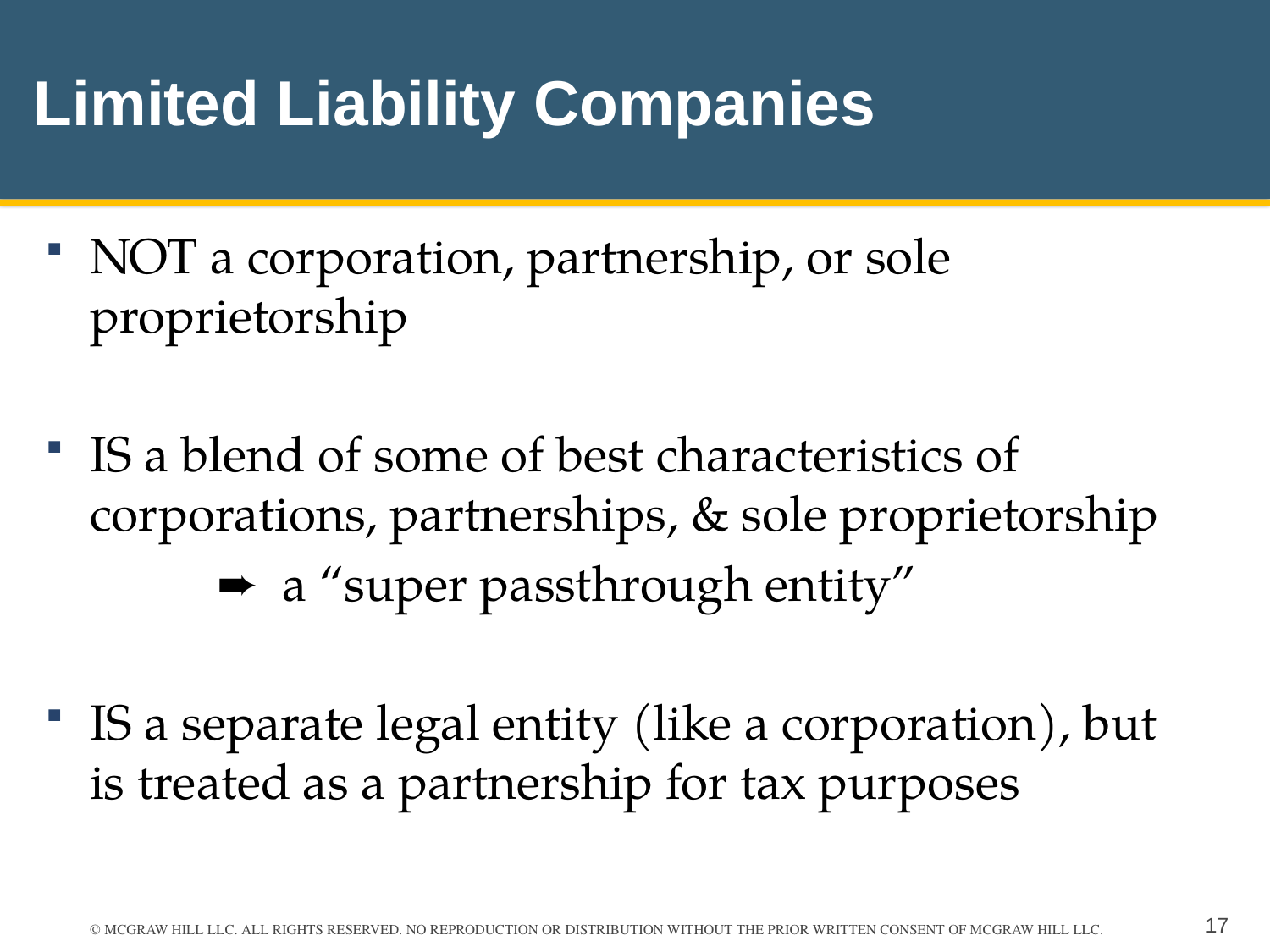

# Limited Liability Companies
NOT a corporation, partnership, or sole proprietorship

IS a blend of some of best characteristics of corporations, partnerships, & sole proprietorship
		➨  a “super passthrough entity”

IS a separate legal entity (like a corporation), but is treated as a partnership for tax purposes
© MCGRAW HILL LLC. ALL RIGHTS RESERVED. NO REPRODUCTION OR DISTRIBUTION WITHOUT THE PRIOR WRITTEN CONSENT OF MCGRAW HILL LLC.
17